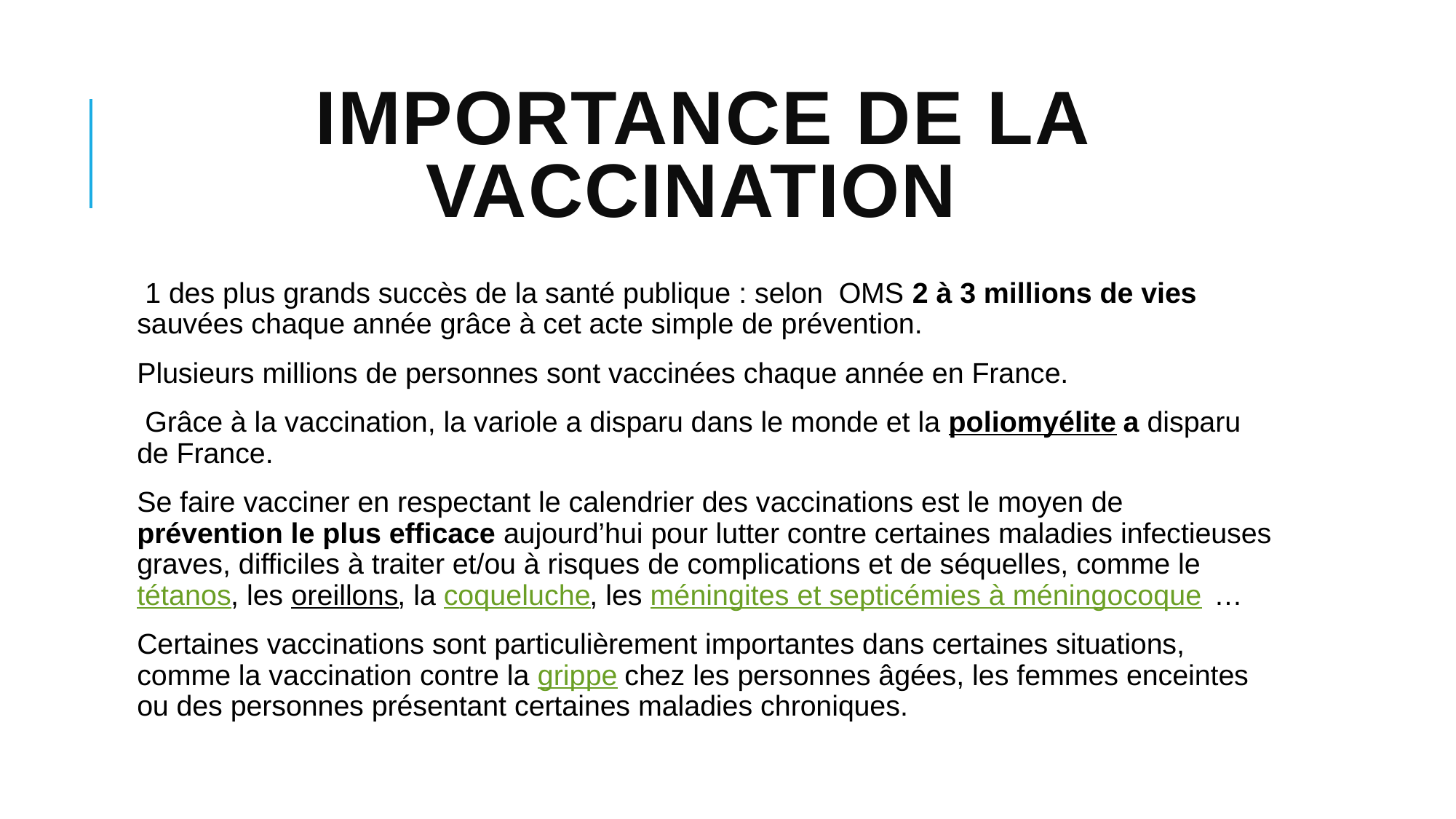

# Importance de la Vaccination
 1 des plus grands succès de la santé publique : selon  OMS 2 à 3 millions de vies sauvées chaque année grâce à cet acte simple de prévention.
Plusieurs millions de personnes sont vaccinées chaque année en France.
 Grâce à la vaccination, la variole a disparu dans le monde et la poliomyélite a disparu de France.
Se faire vacciner en respectant le calendrier des vaccinations est le moyen de prévention le plus efficace aujourd’hui pour lutter contre certaines maladies infectieuses graves, difficiles à traiter et/ou à risques de complications et de séquelles, comme le tétanos, les oreillons, la coqueluche, les méningites et septicémies à méningocoque  …
Certaines vaccinations sont particulièrement importantes dans certaines situations, comme la vaccination contre la grippe chez les personnes âgées, les femmes enceintes ou des personnes présentant certaines maladies chroniques.